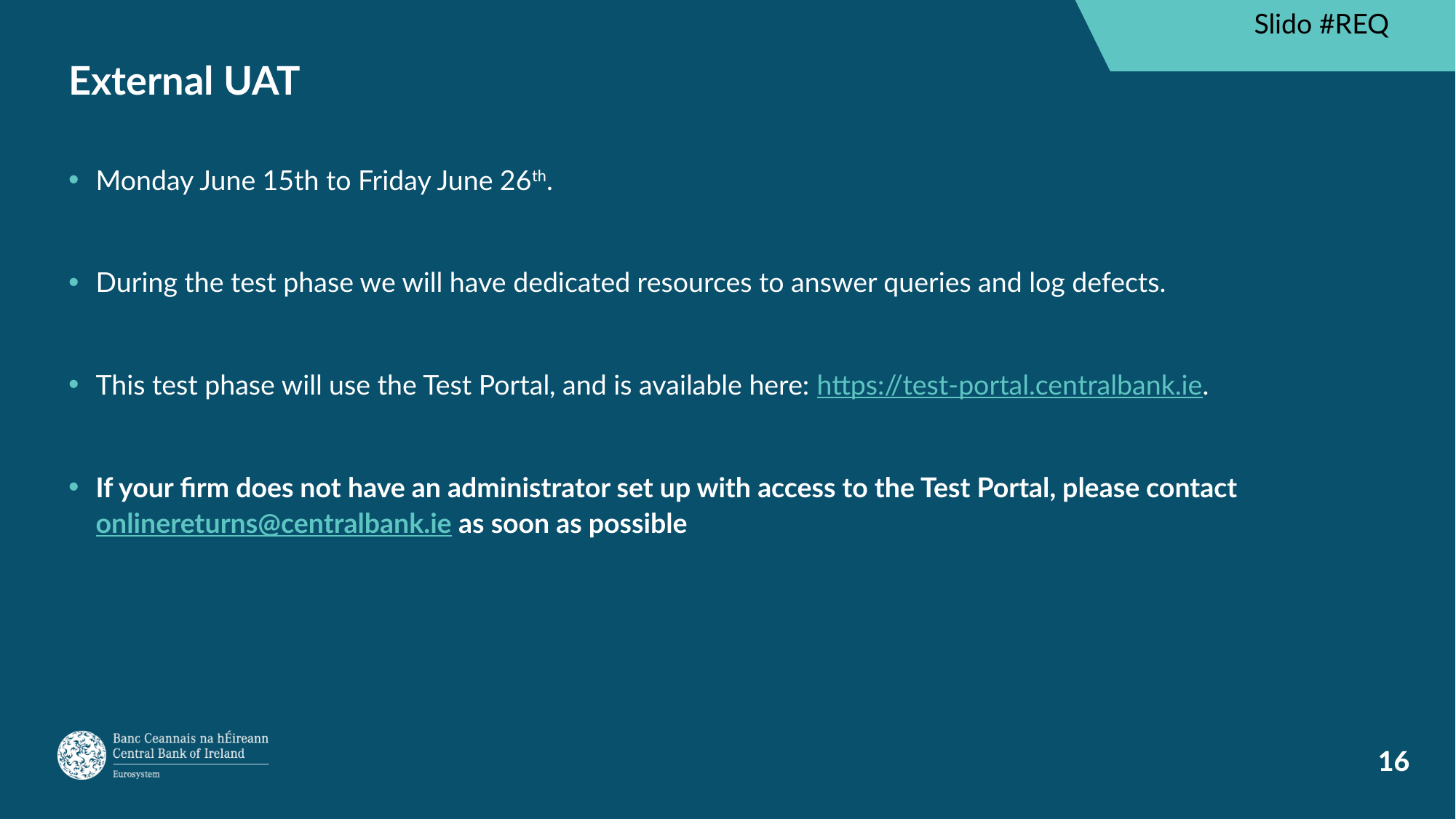

Slido #REQ
# External UAT
Monday June 15th to Friday June 26th.

During the test phase we will have dedicated resources to answer queries and log defects.

This test phase will use the Test Portal, and is available here: https://test-portal.centralbank.ie.

If your firm does not have an administrator set up with access to the Test Portal, please contact onlinereturns@centralbank.ie as soon as possible